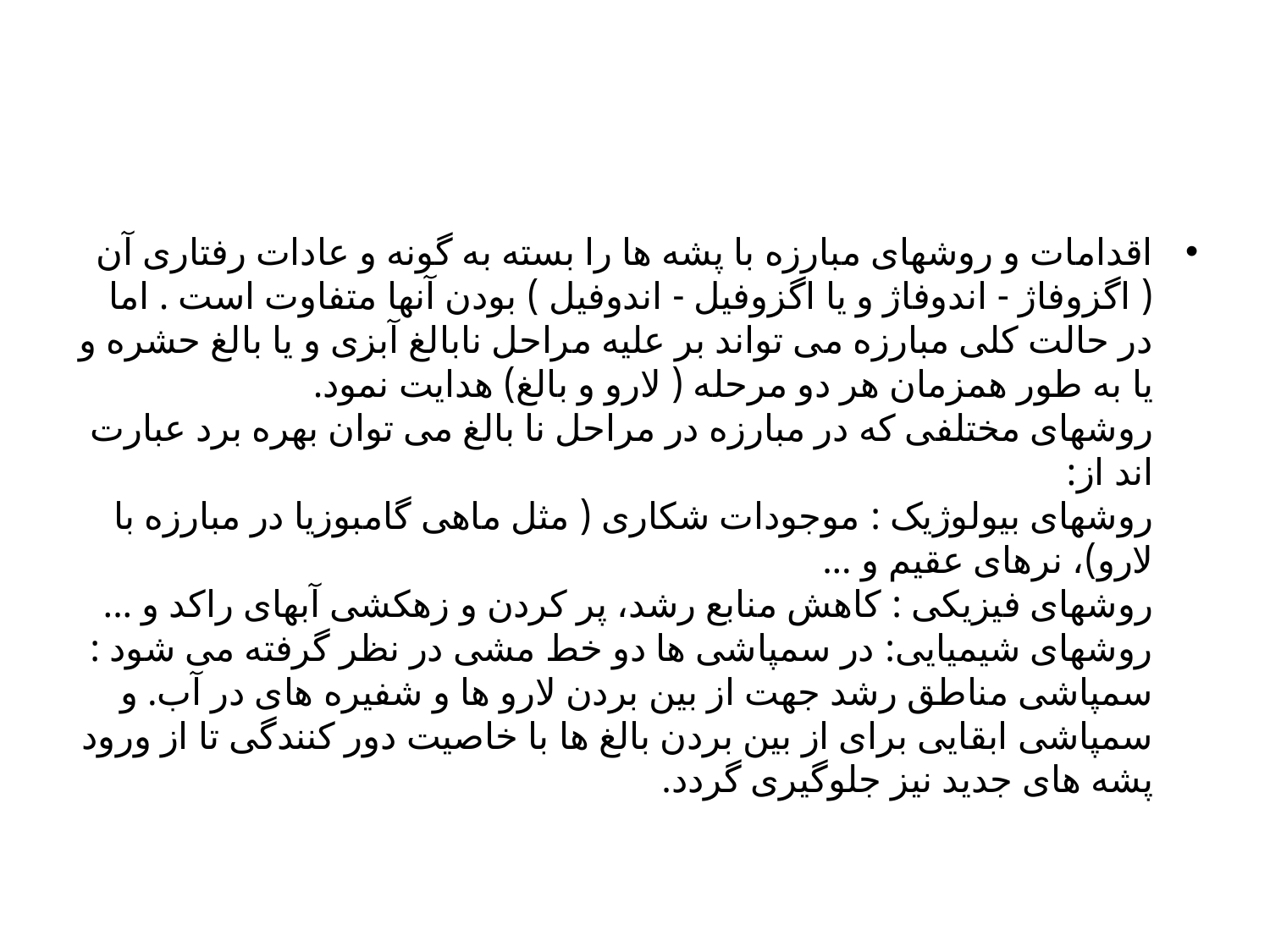

#
اقدامات و روشهای مبارزه با پشه ها را بسته به گونه و عادات رفتاری آن ( اگزوفاژ - اندوفاژ و یا اگزوفیل - اندوفیل ) بودن آنها متفاوت است . اما در حالت کلی مبارزه می تواند بر علیه مراحل نابالغ آبزی و یا بالغ حشره و یا به طور همزمان هر دو مرحله ( لارو و بالغ) هدایت نمود.
روشهای مختلفی که در مبارزه در مراحل نا بالغ می توان بهره برد عبارت اند از:
روشهای بیولوژیک : موجودات شکاری ( مثل ماهی گامبوزیا در مبارزه با لارو)، نرهای عقیم و ...
روشهای فیزیکی : کاهش منابع رشد، پر کردن و زهکشی آبهای راکد و ...
روشهای شیمیایی: در سمپاشی ها دو خط مشی در نظر گرفته می شود : سمپاشی مناطق رشد جهت از بین بردن لارو ها و شفیره های در آب. و سمپاشی ابقایی برای از بین بردن بالغ ها با خاصیت دور کنندگی تا از ورود پشه های جدید نیز جلوگیری گردد.